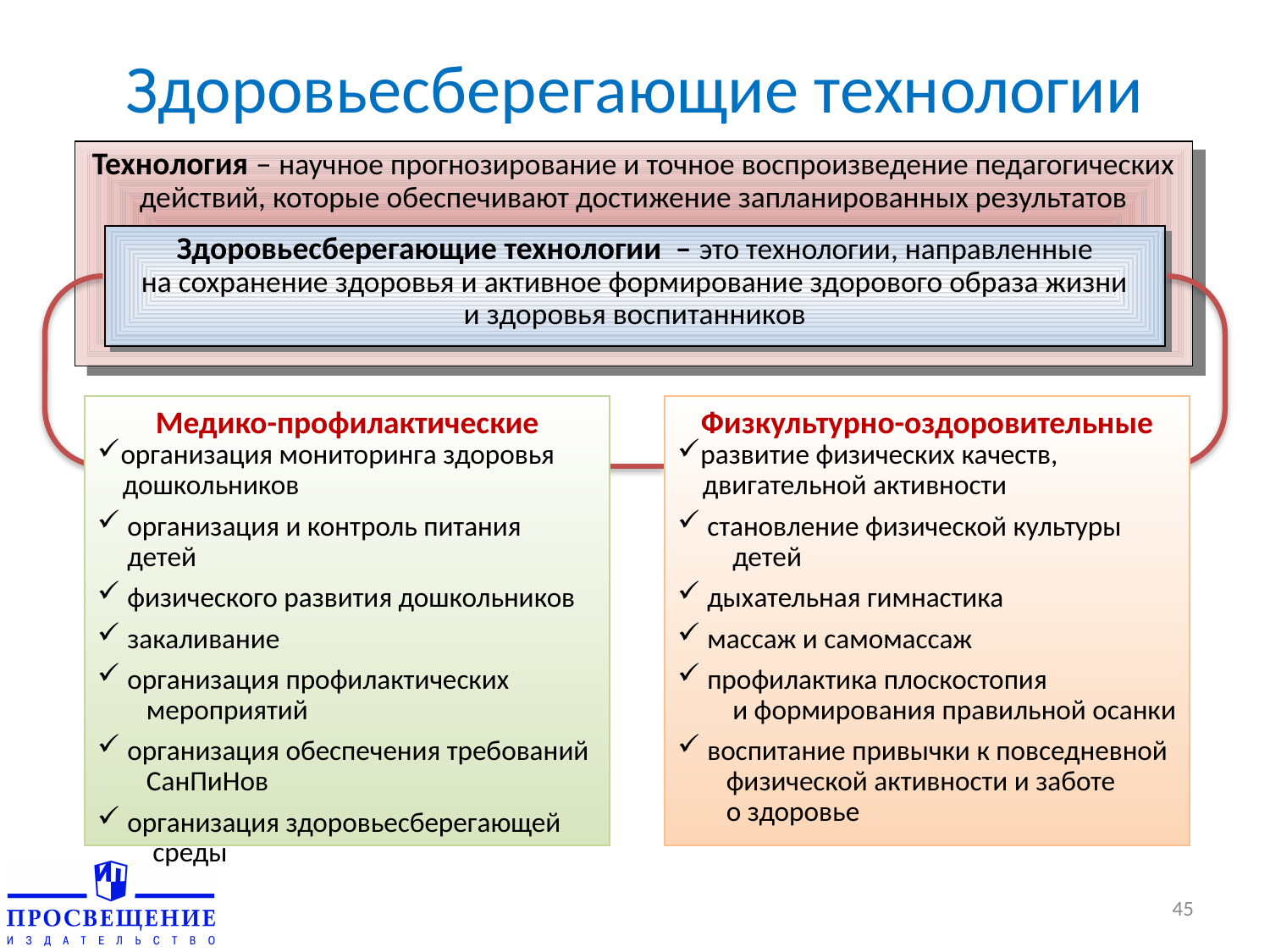

# Здоровьесберегающие технологии
Технология – научное прогнозирование и точное воспроизведение педагогических действий, которые обеспечивают достижение запланированных результатов
Здоровьесберегающие технологии  – это технологии, направленные
на сохранение здоровья и активное формирование здорового образа жизни
и здоровья воспитанников

Медико-профилактические
организация мониторинга здоровья
    дошкольников
организация и контроль питания детей
физического развития дошкольников
закаливание
организация профилактических
   мероприятий
организация обеспечения требований
   СанПиНов
организация здоровьесберегающей
    среды
Физкультурно-оздоровительные
развитие физических качеств,
    двигательной активности
становление физической культуры
    детей
дыхательная гимнастика
массаж и самомассаж
профилактика плоскостопия
    и формирования правильной осанки
воспитание привычки к повседневной
   физической активности и заботе
   о здоровье
45